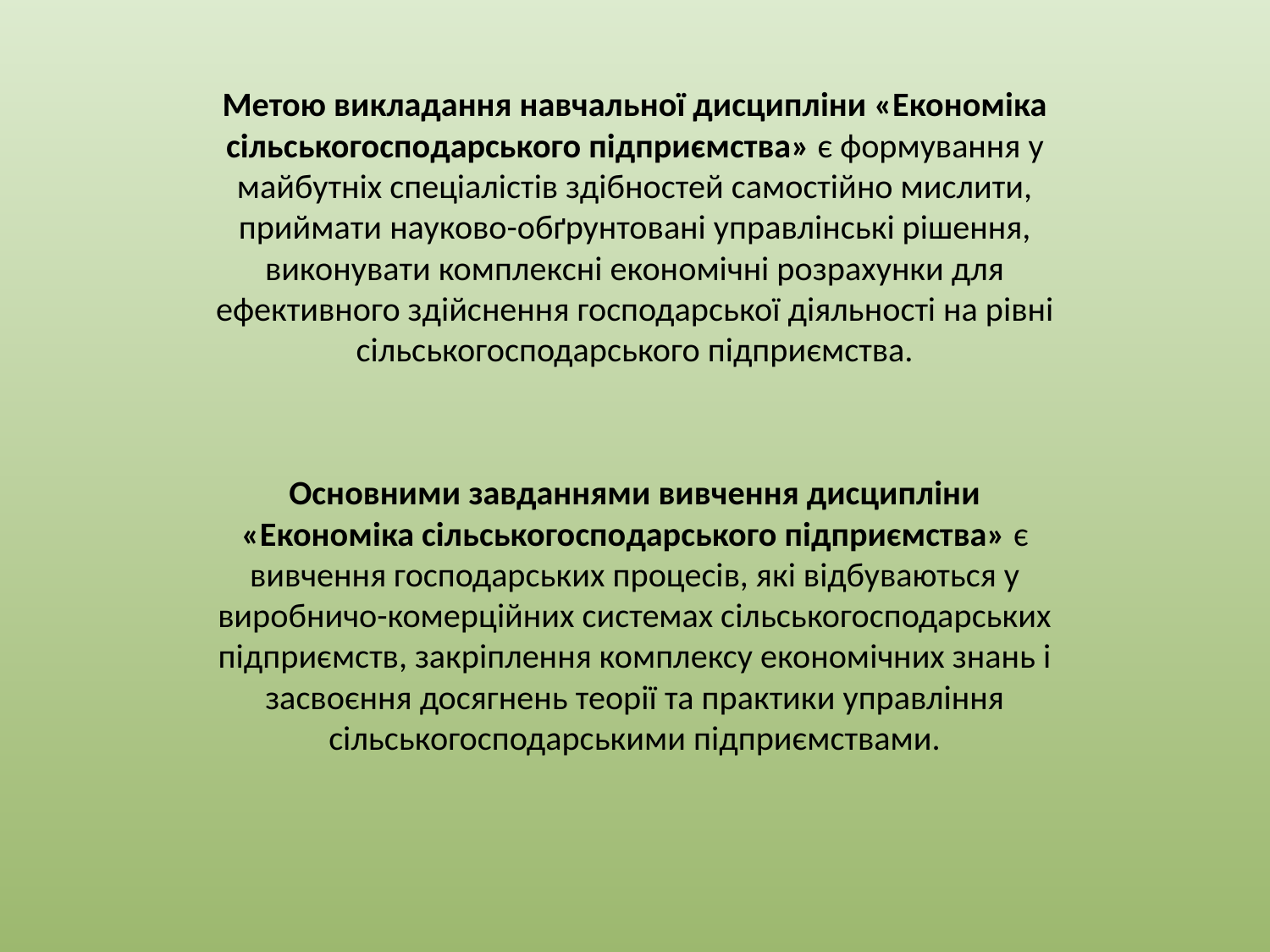

Метою викладання навчальної дисципліни «Економіка сільськогосподарського підприємства» є формування у майбутніх спеціалістів здібностей самостійно мислити, приймати науково-обґрунтовані управлінські рішення, виконувати комплексні економічні розрахунки для ефективного здійснення господарської діяльності на рівні сільськогосподарського підприємства.

Основними завданнями вивчення дисципліни «Економіка сільськогосподарського підприємства» є вивчення господарських процесів, які відбуваються у виробничо-комерційних системах сільськогосподарських підприємств, закріплення комплексу економічних знань і засвоєння досягнень теорії та практики управління сільськогосподарськими підприємствами.